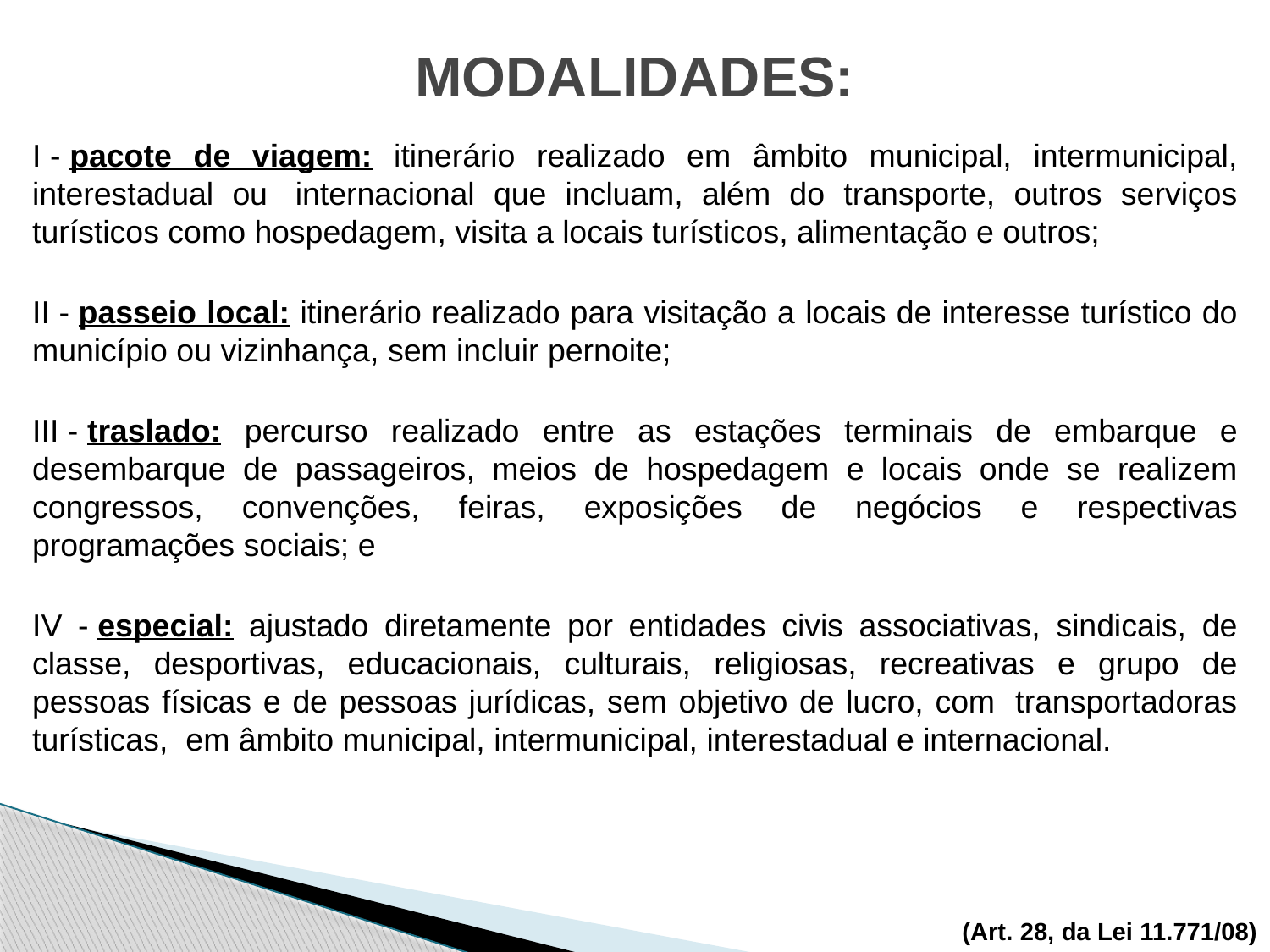

# MODALIDADES:
I - pacote de viagem: itinerário realizado em âmbito municipal, intermunicipal, interestadual ou  internacional que incluam, além do transporte, outros serviços turísticos como hospedagem, visita a locais turísticos, alimentação e outros;
II - passeio local: itinerário realizado para visitação a locais de interesse turístico do município ou vizinhança, sem incluir pernoite;
III - traslado: percurso realizado entre as estações terminais de embarque e desembarque de passageiros, meios de hospedagem e locais onde se realizem congressos, convenções, feiras, exposições de negócios e respectivas programações sociais; e
IV - especial: ajustado diretamente por entidades civis associativas, sindicais, de classe, desportivas, educacionais, culturais, religiosas, recreativas e grupo de pessoas físicas e de pessoas jurídicas, sem objetivo de lucro, com  transportadoras turísticas,  em âmbito municipal, intermunicipal, interestadual e internacional.
(Art. 28, da Lei 11.771/08)